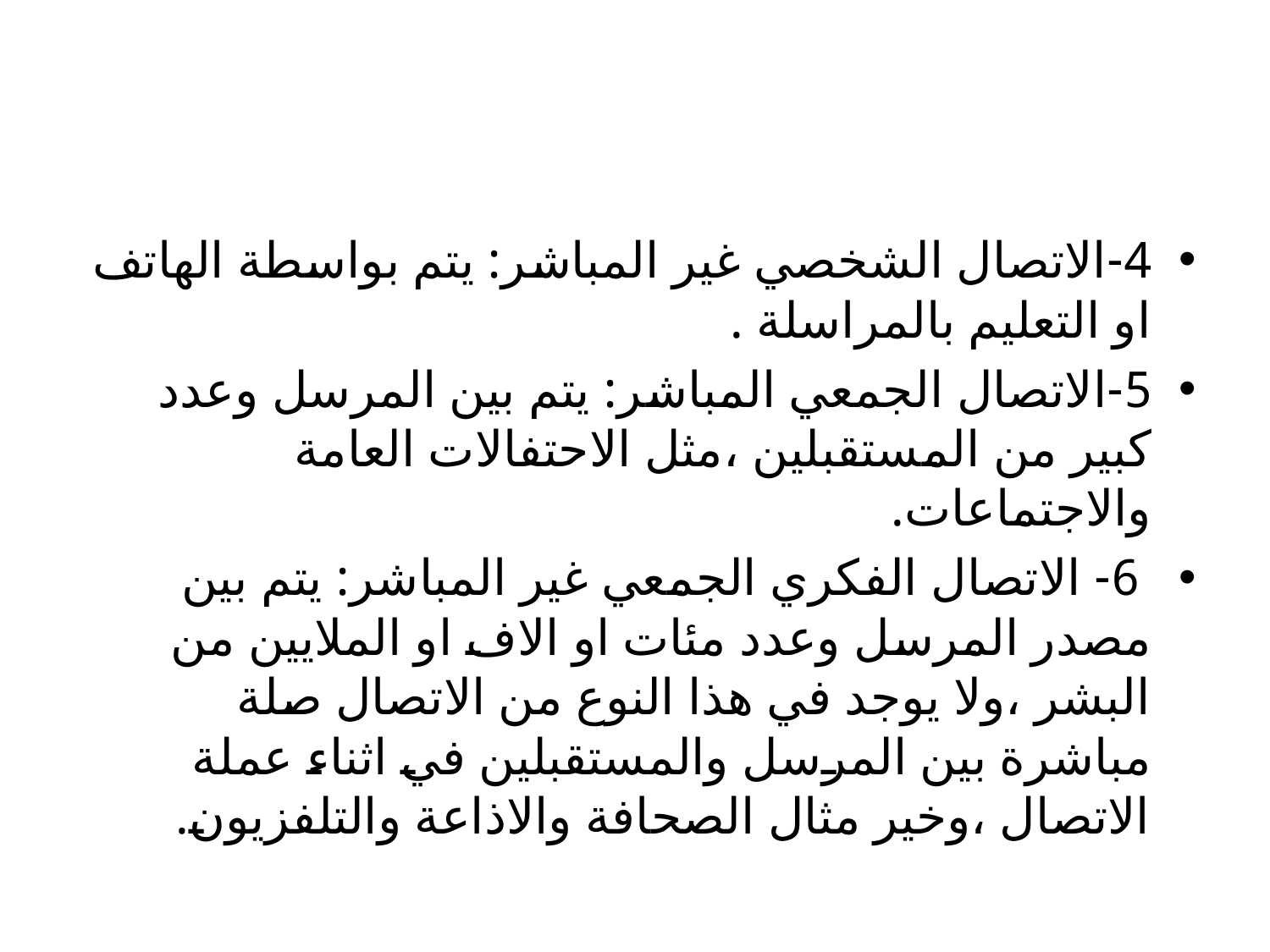

#
4-الاتصال الشخصي غير المباشر: يتم بواسطة الهاتف او التعليم بالمراسلة .
5-الاتصال الجمعي المباشر: يتم بين المرسل وعدد كبير من المستقبلين ،مثل الاحتفالات العامة والاجتماعات.
 6- الاتصال الفكري الجمعي غير المباشر: يتم بين مصدر المرسل وعدد مئات او الاف او الملايين من البشر ،ولا يوجد في هذا النوع من الاتصال صلة مباشرة بين المرسل والمستقبلين في اثناء عملة الاتصال ،وخير مثال الصحافة والاذاعة والتلفزيون.